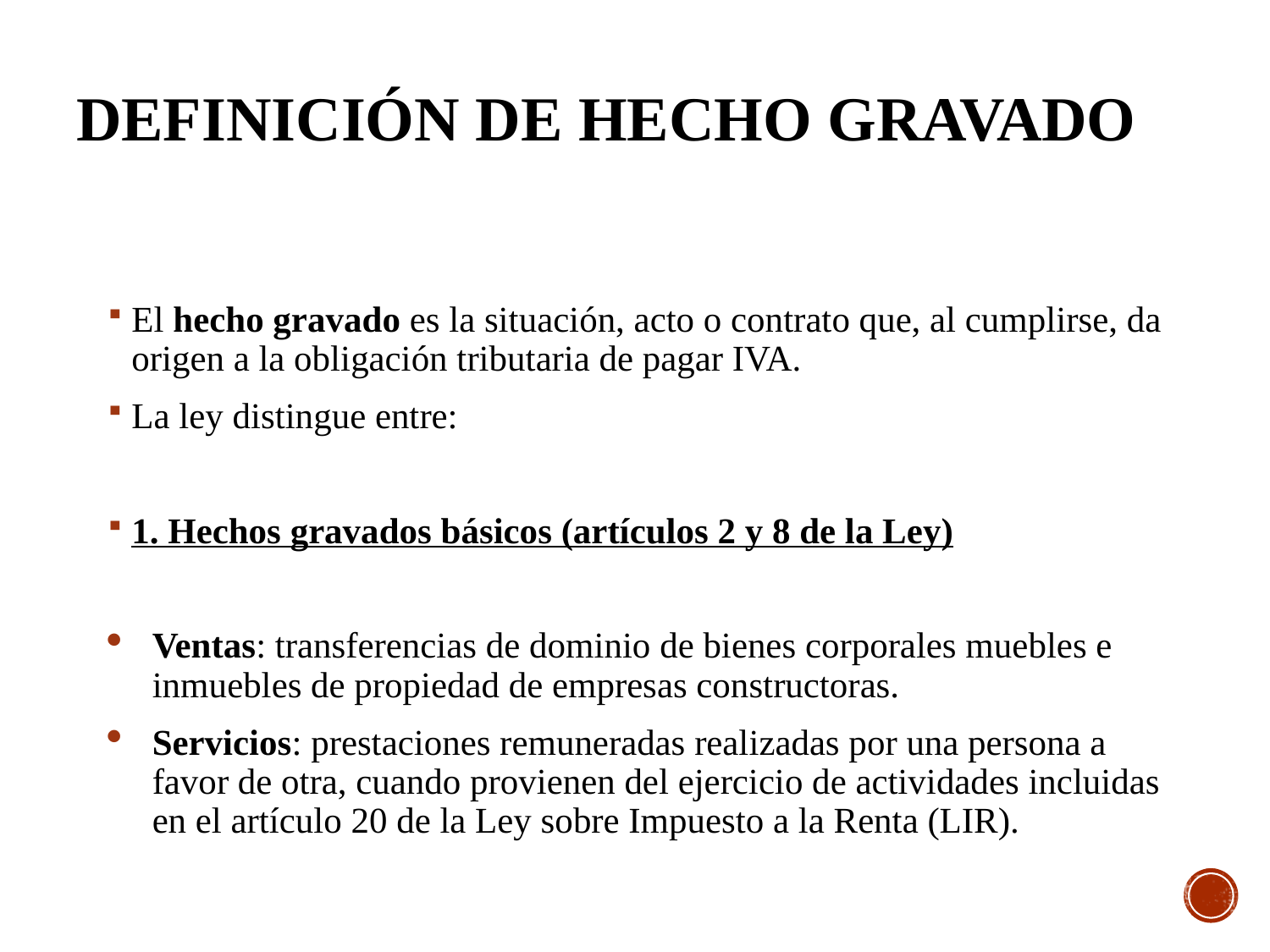

# Definición de Hecho Gravado
El hecho gravado es la situación, acto o contrato que, al cumplirse, da origen a la obligación tributaria de pagar IVA.
La ley distingue entre:

1. Hechos gravados básicos (artículos 2 y 8 de la Ley)

Ventas: transferencias de dominio de bienes corporales muebles e inmuebles de propiedad de empresas constructoras.
Servicios: prestaciones remuneradas realizadas por una persona a favor de otra, cuando provienen del ejercicio de actividades incluidas en el artículo 20 de la Ley sobre Impuesto a la Renta (LIR).